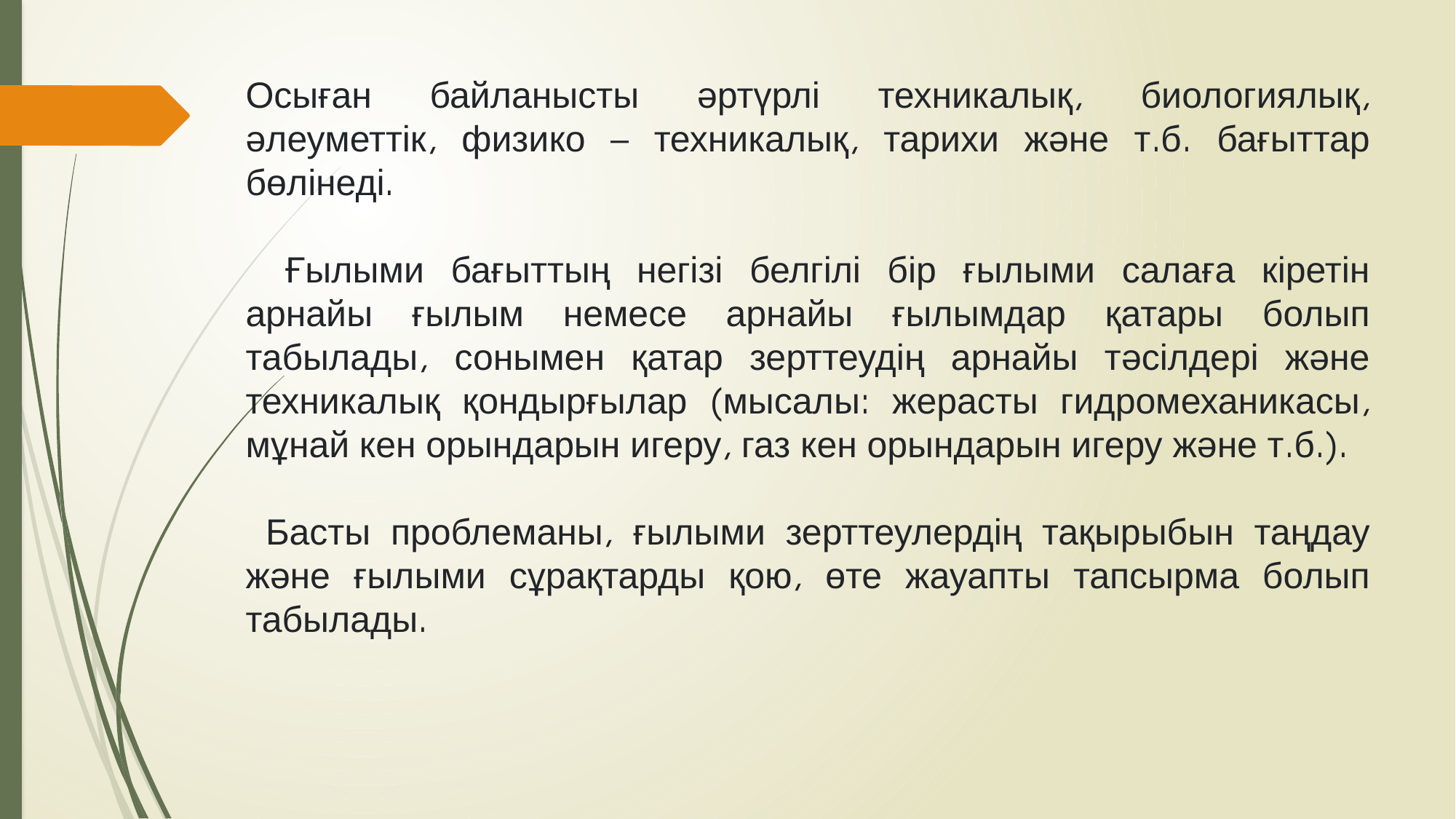

Осыған байланысты әртүрлі техникалық, биологиялық, әлеуметтік, физико – техникалық, тарихи және т.б. бағыттар бөлінеді.

    Ғылыми бағыттың негізі белгілі бір ғылыми салаға кіретін арнайы ғылым немесе арнайы ғылымдар қатары болып табылады, сонымен қатар зерттеудің арнайы тәсілдері және техникалық қондырғылар (мысалы: жерасты гидромеханикасы, мұнай кен орындарын игеру, газ кен орындарын игеру және т.б.).

  Басты проблеманы, ғылыми зерттеулердің тақырыбын таңдау және ғылыми сұрақтарды қою, өте жауапты тапсырма болып табылады.